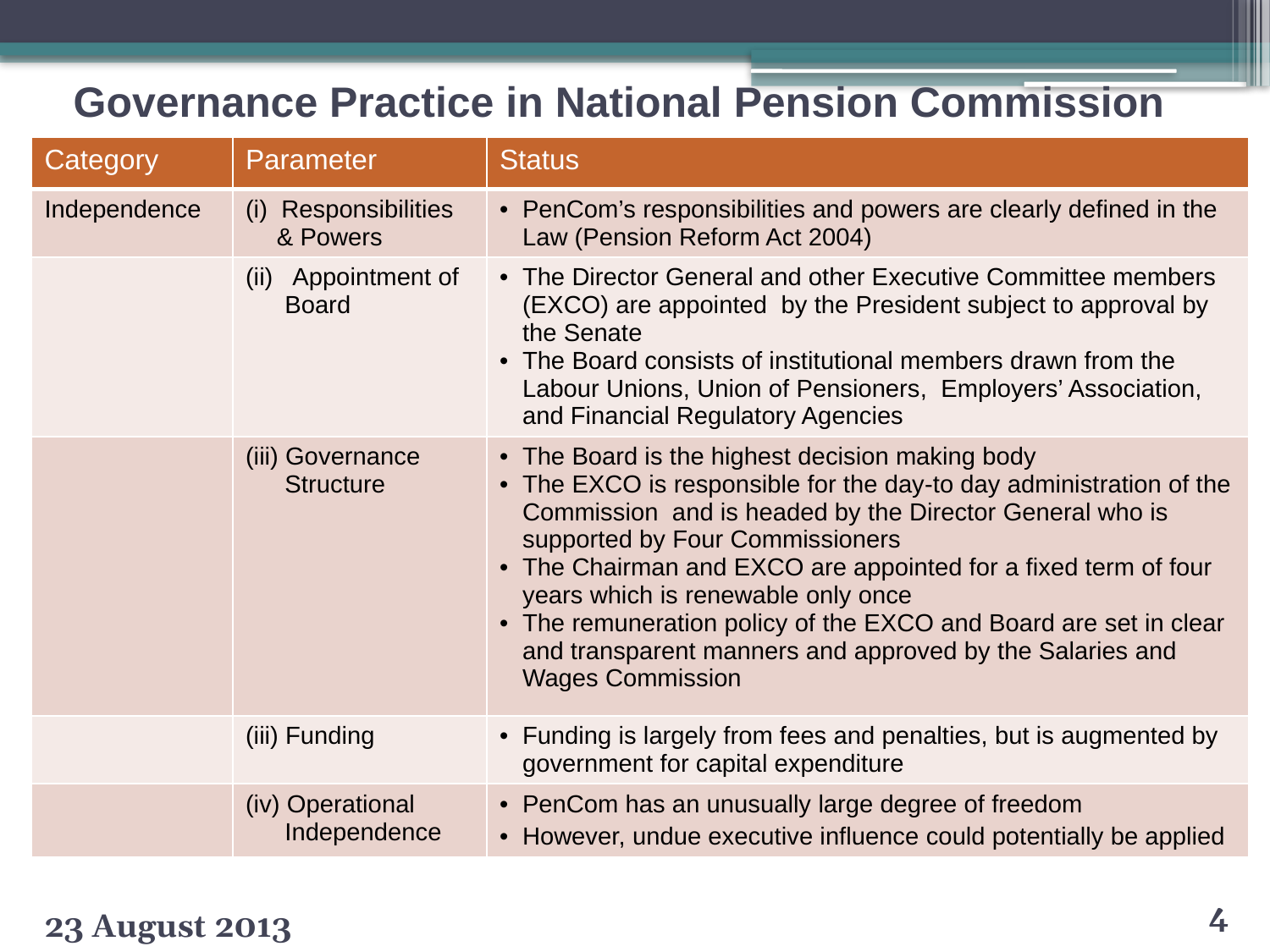

# Governance Practice in National Pension Commission
| Category | Parameter | Status |
| --- | --- | --- |
| Independence | (i) Responsibilities & Powers | PenCom’s responsibilities and powers are clearly defined in the Law (Pension Reform Act 2004) |
|  | (ii) Appointment of Board | The Director General and other Executive Committee members (EXCO) are appointed by the President subject to approval by the Senate The Board consists of institutional members drawn from the Labour Unions, Union of Pensioners, Employers’ Association, and Financial Regulatory Agencies |
|  | (iii) Governance Structure | The Board is the highest decision making body The EXCO is responsible for the day-to day administration of the Commission and is headed by the Director General who is supported by Four Commissioners The Chairman and EXCO are appointed for a fixed term of four years which is renewable only once The remuneration policy of the EXCO and Board are set in clear and transparent manners and approved by the Salaries and Wages Commission |
|  | (iii) Funding | Funding is largely from fees and penalties, but is augmented by government for capital expenditure |
|  | (iv) Operational Independence | PenCom has an unusually large degree of freedom However, undue executive influence could potentially be applied |
4
23 August 2013